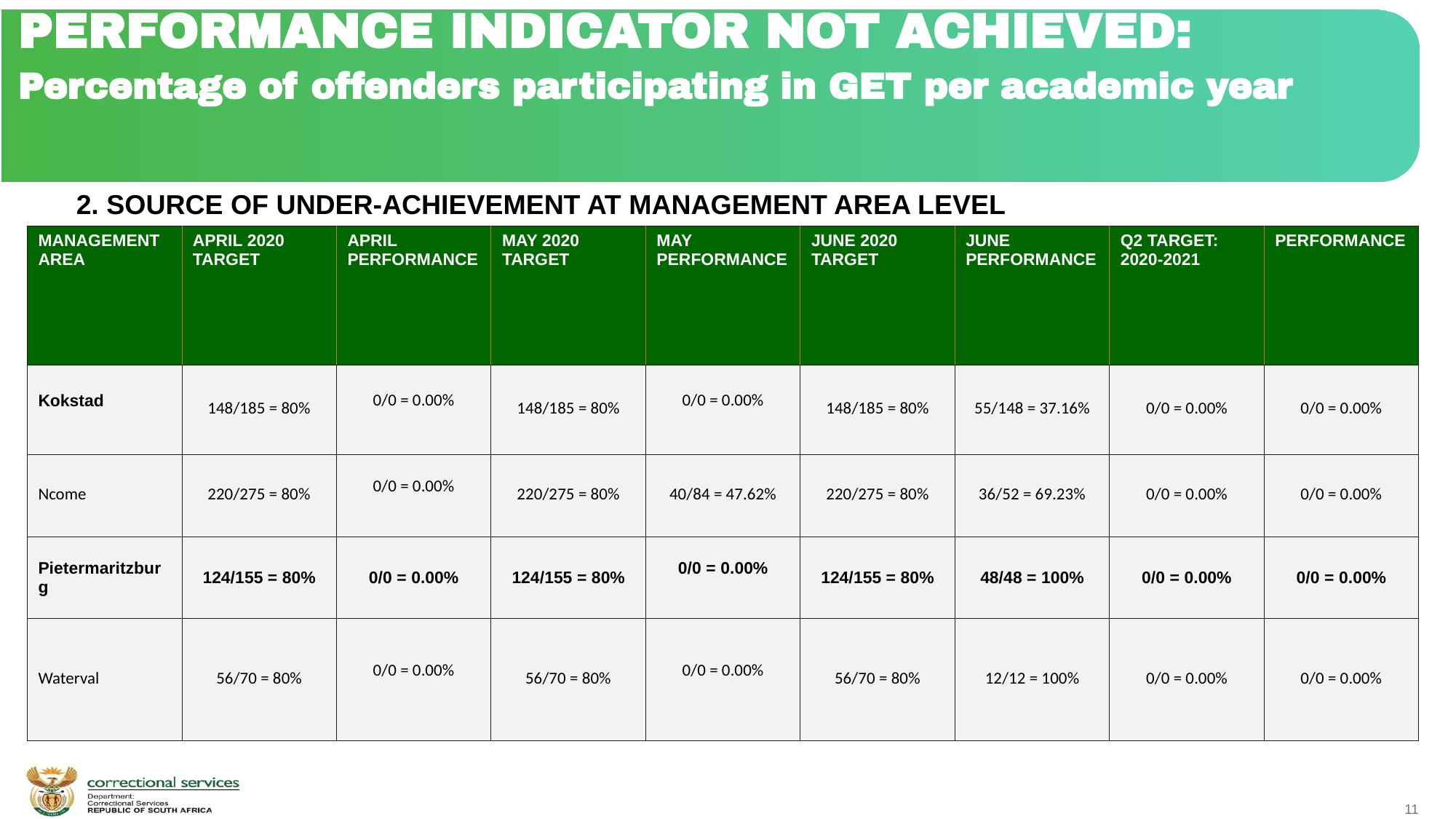

PERFORMANCE INDICATOR NOT ACHIEVED:
Percentage of offenders participating in GET per academic year

     2. SOURCE OF UNDER-ACHIEVEMENT AT MANAGEMENT AREA LEVEL
| MANAGEMENT AREA | APRIL 2020 TARGET | APRIL PERFORMANCE | MAY 2020 TARGET | MAY PERFORMANCE | JUNE 2020 TARGET | JUNE PERFORMANCE | Q2 TARGET: 2020-2021 | PERFORMANCE |
| --- | --- | --- | --- | --- | --- | --- | --- | --- |
| Kokstad | 148/185 = 80% | 0/0 = 0.00% | 148/185 = 80% | 0/0 = 0.00% | 148/185 = 80% | 55/148 = 37.16% | 0/0 = 0.00% | 0/0 = 0.00% |
| Ncome | 220/275 = 80% | 0/0 = 0.00% | 220/275 = 80% | 40/84 = 47.62% | 220/275 = 80% | 36/52 = 69.23% | 0/0 = 0.00% | 0/0 = 0.00% |
| Pietermaritzburg | 124/155 = 80% | 0/0 = 0.00% | 124/155 = 80% | 0/0 = 0.00% | 124/155 = 80% | 48/48 = 100% | 0/0 = 0.00% | 0/0 = 0.00% |
| Waterval | 56/70 = 80% | 0/0 = 0.00% | 56/70 = 80% | 0/0 = 0.00% | 56/70 = 80% | 12/12 = 100% | 0/0 = 0.00% | 0/0 = 0.00% |